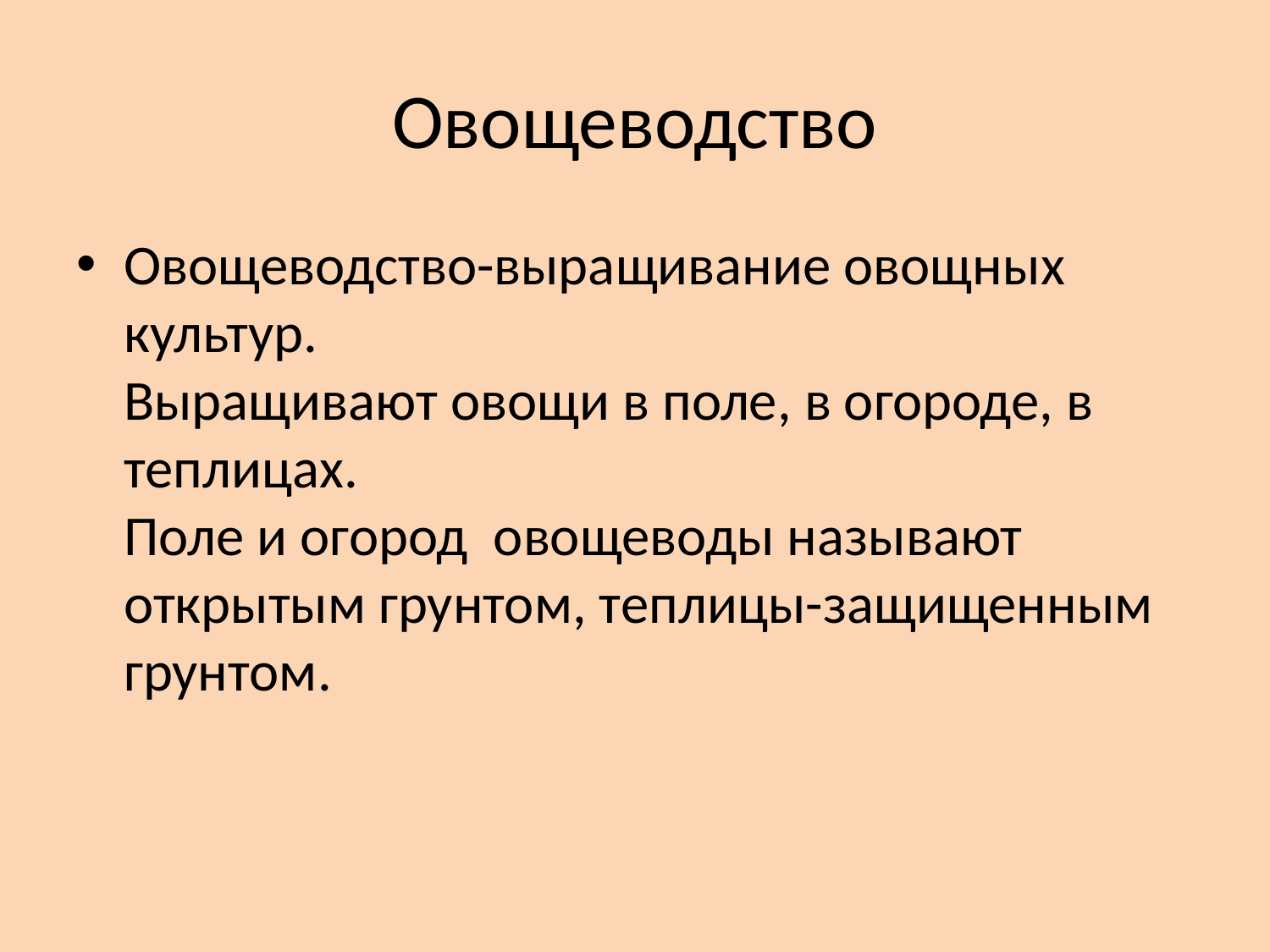

# Овощеводство
Овощеводство-выращивание овощных культур.                                                                     Выращивают овощи в поле, в огороде, в теплицах.                                                                Поле и огород  овощеводы называют открытым грунтом, теплицы-защищенным грунтом.